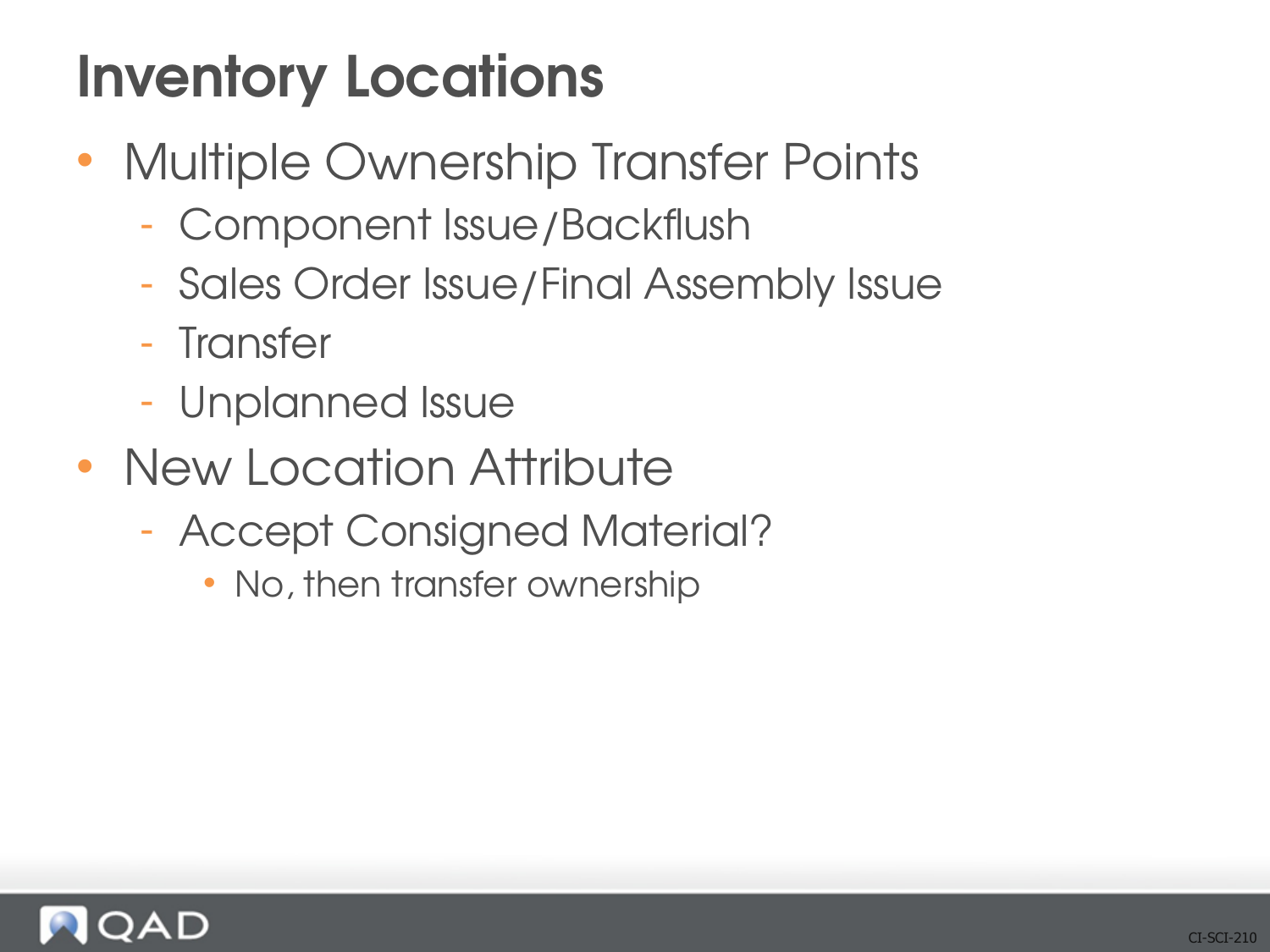

# Inventory Locations
Multiple Ownership Transfer Points
Component Issue/Backflush
Sales Order Issue/Final Assembly Issue
Transfer
Unplanned Issue
New Location Attribute
Accept Consigned Material?
No, then transfer ownership
CI-SCI-210